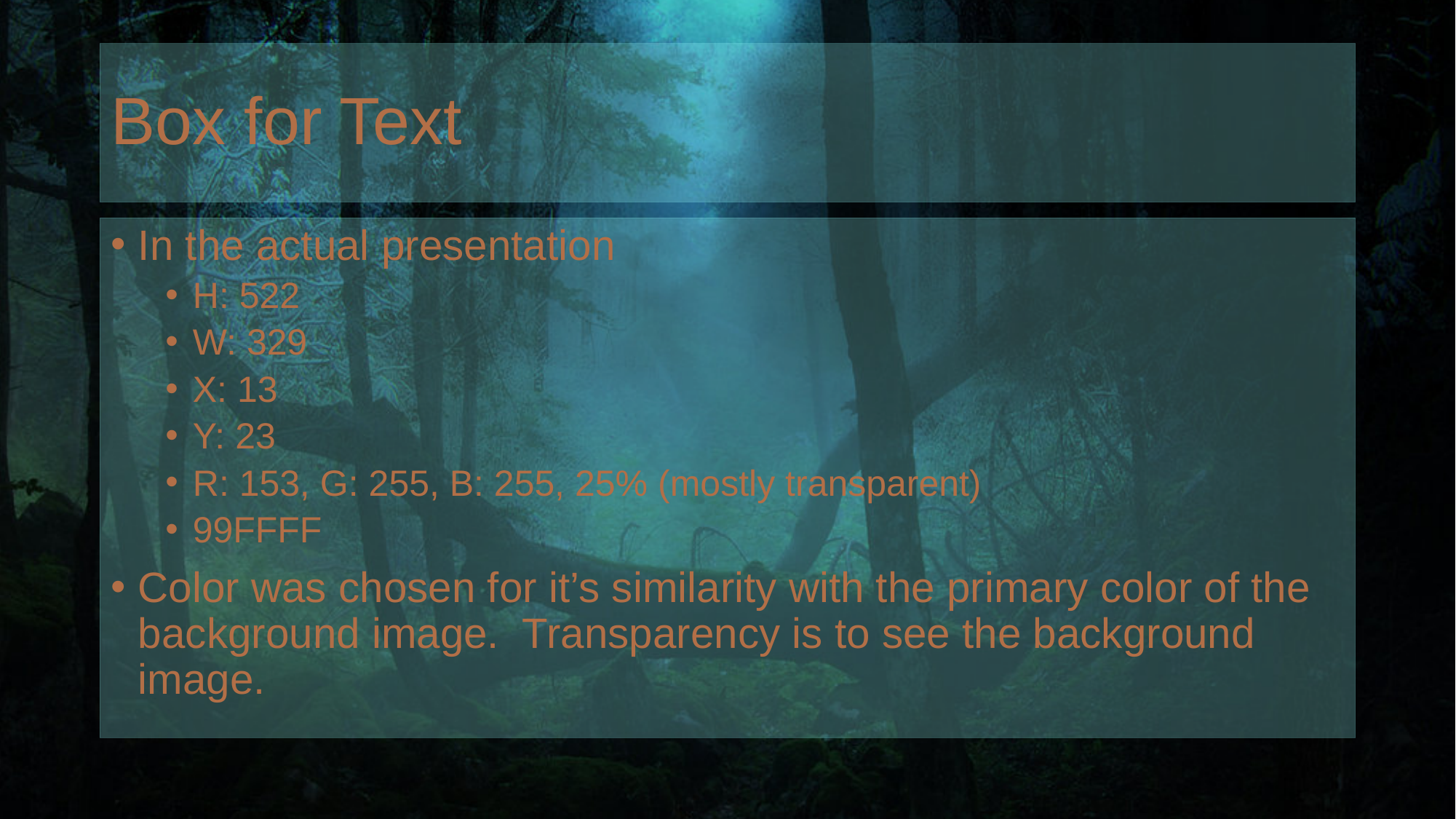

# Box for Text
In the actual presentation
H: 522
W: 329
X: 13
Y: 23
R: 153, G: 255, B: 255, 25% (mostly transparent)
99FFFF
Color was chosen for it’s similarity with the primary color of the background image.  Transparency is to see the background image.